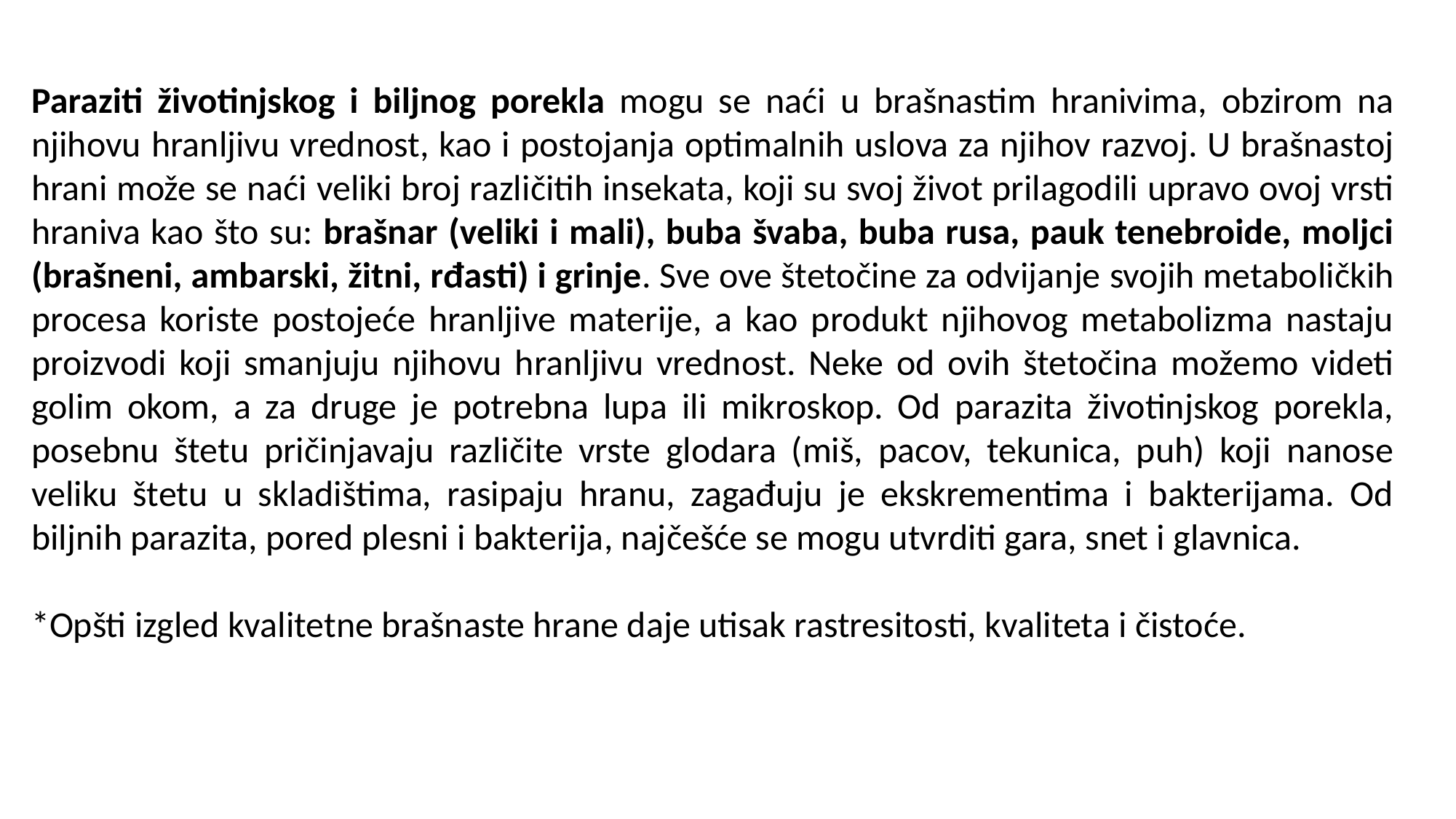

Paraziti životinjskog i biljnog porekla mogu se naći u brašnastim hranivima, obzirom na njihovu hranljivu vrednost, kao i postojanja optimalnih uslova za njihov razvoj. U brašnastoj hrani može se naći veliki broj različitih insekata, koji su svoj život prilagodili upravo ovoj vrsti hraniva kao što su: brašnar (veliki i mali), buba švaba, buba rusa, pauk tenebroide, moljci (brašneni, ambarski, žitni, rđasti) i grinje. Sve ove štetočine za odvijanje svojih metaboličkih procesa koriste postojeće hranljive materije, a kao produkt njihovog metabolizma nastaju proizvodi koji smanjuju njihovu hranljivu vrednost. Neke od ovih štetočina možemo videti golim okom, a za druge je potrebna lupa ili mikroskop. Od parazita životinjskog porekla, posebnu štetu pričinjavaju različite vrste glodara (miš, pacov, tekunica, puh) koji nanose veliku štetu u skladištima, rasipaju hranu, zagađuju je ekskrementima i bakterijama. Od biljnih parazita, pored plesni i bakterija, najčešće se mogu utvrditi gara, snet i glavnica.

*Opšti izgled kvalitetne brašnaste hrane daje utisak rastresitosti, kvaliteta i čistoće.